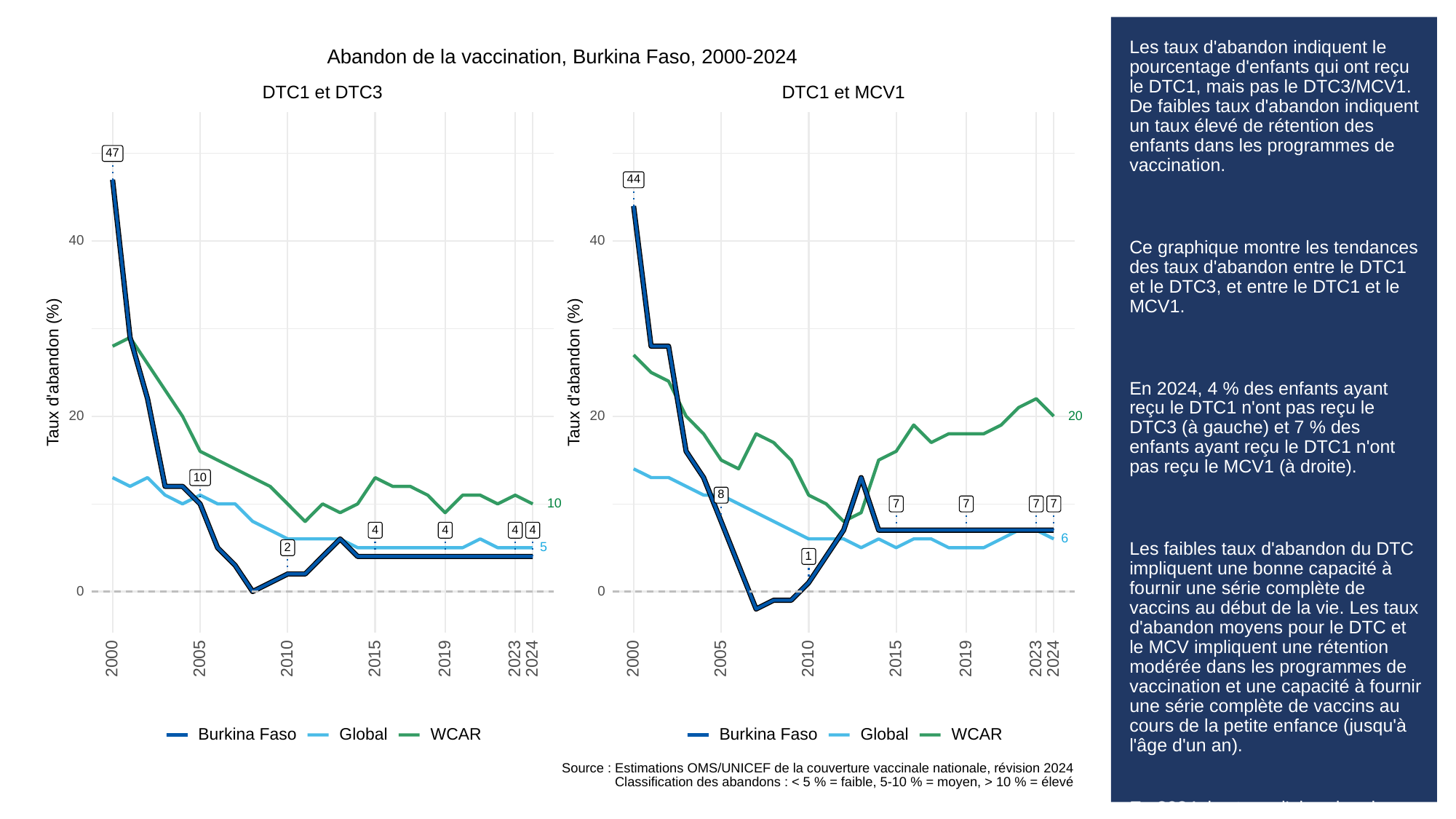

# Les taux d'abandon indiquent le pourcentage d'enfants qui ont reçu le DTC1, mais pas le DTC3/MCV1. De faibles taux d'abandon indiquent un taux élevé de rétention des enfants dans les programmes de vaccination.

Ce graphique montre les tendances des taux d'abandon entre le DTC1 et le DTC3, et entre le DTC1 et le MCV1.

En 2024, 4 % des enfants ayant reçu le DTC1 n'ont pas reçu le DTC3 (à gauche) et 7 % des enfants ayant reçu le DTC1 n'ont pas reçu le MCV1 (à droite).

Les faibles taux d'abandon du DTC impliquent une bonne capacité à fournir une série complète de vaccins au début de la vie. Les taux d'abandon moyens pour le DTC et le MCV impliquent une rétention modérée dans les programmes de vaccination et une capacité à fournir une série complète de vaccins au cours de la petite enfance (jusqu'à l'âge d'un an).

En 2024, les taux d'abandon du DTC et du DTC-MCV au Burkina Faso étaient respectivement inférieurs aux taux d'abandon mondiaux.

Abandon de la vaccination, Burkina Faso, 2000-2024
DTC1 et DTC3
DTC1 et MCV1

47

44

40
40

Taux d'abandon (%)
Taux d'abandon (%)
20
20
20

10

8

10
7
7
7
7

4
4
4
4

6

5
2

1

0
0

2023
2023
2000
2005
2010
2015
2019
2024
2000
2005
2010
2015
2019
2024
Global
WCAR
Global
WCAR
Burkina Faso
Burkina Faso

Source : Estimations OMS/UNICEF de la couverture vaccinale nationale, révision 2024
Classification des abandons : < 5 % = faible, 5-10 % = moyen, > 10 % = élevé